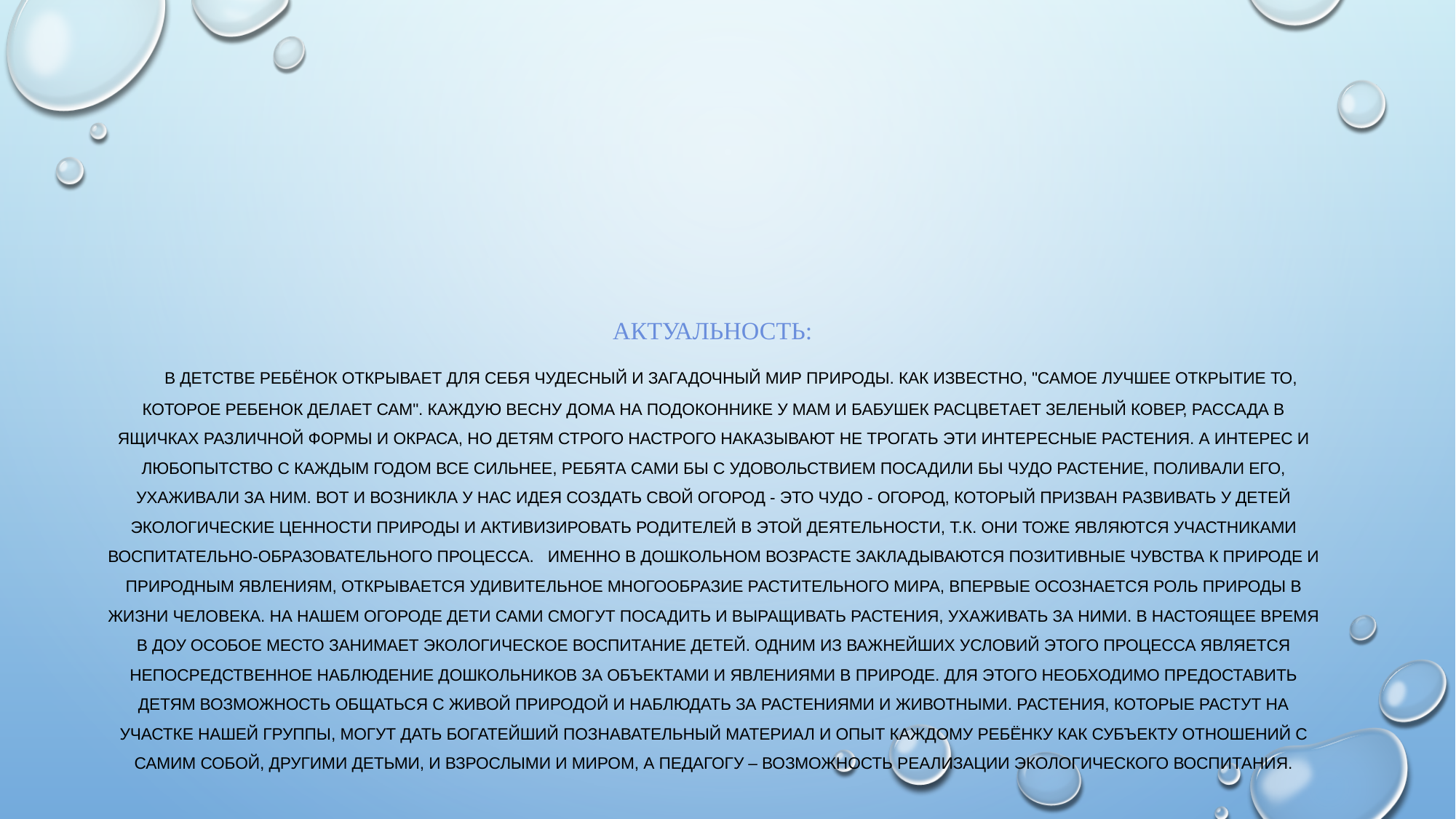

# Актуальность: В детстве ребёнок открывает для себя чудесный и загадочный мир природы. Как известно, "самое лучшее открытие то, которое ребенок делает сам". Каждую весну дома на подоконнике у мам и бабушек расцветает зеленый ковер, рассада в ящичках различной формы и окраса, но детям строго настрого наказывают не трогать эти интересные растения. А интерес и любопытство с каждым годом все сильнее, ребята сами бы с удовольствием посадили бы чудо растение, поливали его, ухаживали за ним. Вот и возникла у нас идея создать свой огород - это чудо - огород, который призван развивать у детей экологические ценности природы и активизировать родителей в этой деятельности, т.к. они тоже являются участниками воспитательно-образовательного процесса.   Именно в дошкольном возрасте закладываются позитивные чувства к природе и природным явлениям, открывается удивительное многообразие растительного мира, впервые осознается роль природы в жизни человека. На нашем огороде дети сами смогут посадить и выращивать растения, ухаживать за ними. В настоящее время в ДОУ особое место занимает экологическое воспитание детей. Одним из важнейших условий этого процесса является непосредственное наблюдение дошкольников за объектами и явлениями в природе. Для этого необходимо предоставить детям возможность общаться с живой природой и наблюдать за растениями и животными. Растения, которые растут на участке нашей группы, могут дать богатейший познавательный материал и опыт каждому ребёнку как субъекту отношений с самим собой, другими детьми, и взрослыми и миром, а педагогу – возможность реализации экологического воспитания.